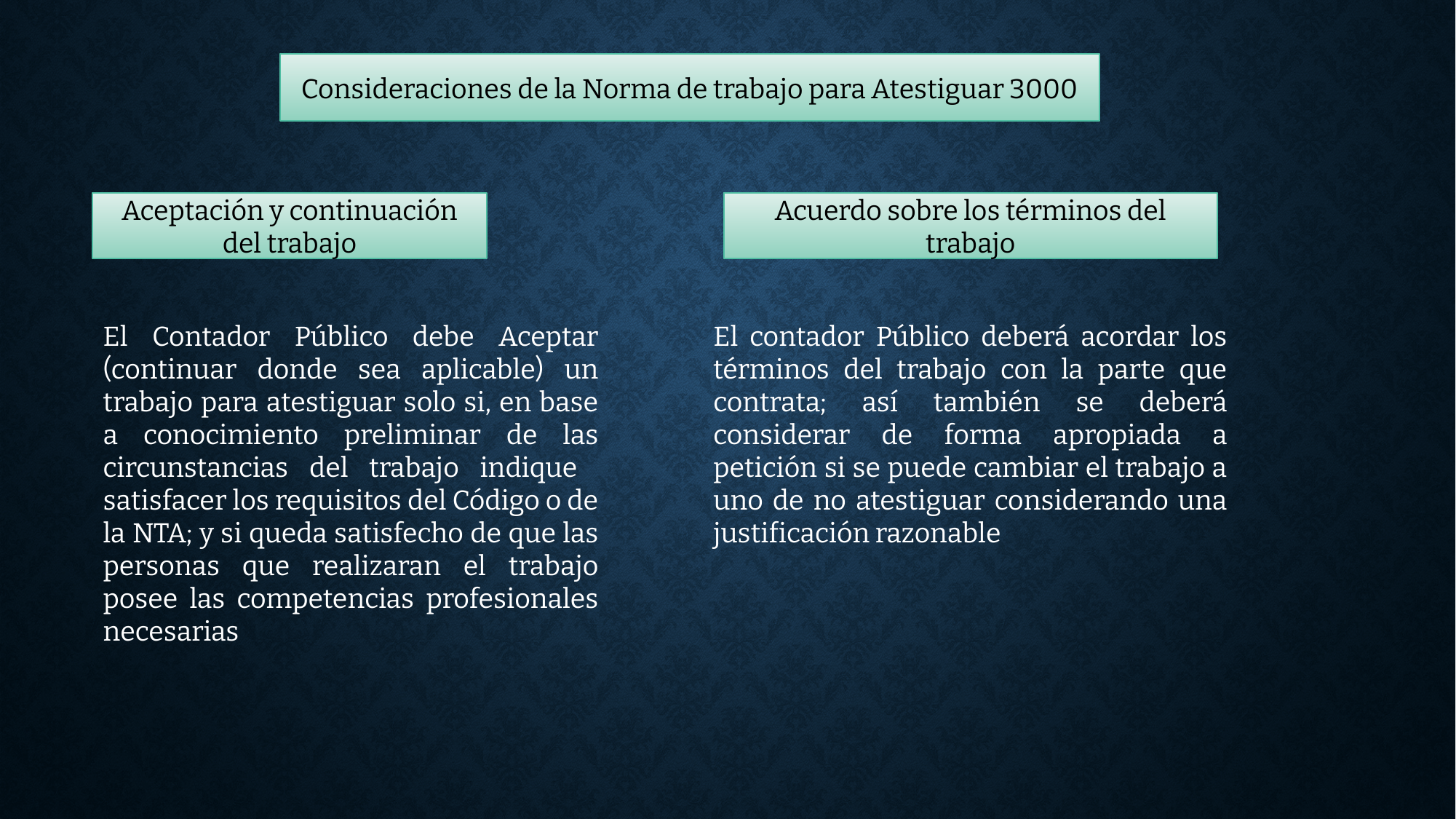

Consideraciones de la Norma de trabajo para Atestiguar 3000
Aceptación y continuación del trabajo
Acuerdo sobre los términos del trabajo
El Contador Público debe Aceptar (continuar donde sea aplicable) un trabajo para atestiguar solo si, en base a conocimiento preliminar de las circunstancias del trabajo indique  satisfacer los requisitos del Código o de la NTA; y si queda satisfecho de que las personas que realizaran el trabajo posee las competencias profesionales necesarias
El contador Público deberá acordar los términos del trabajo con la parte que contrata; así también se deberá considerar de forma apropiada a petición si se puede cambiar el trabajo a uno de no atestiguar considerando una justificación razonable